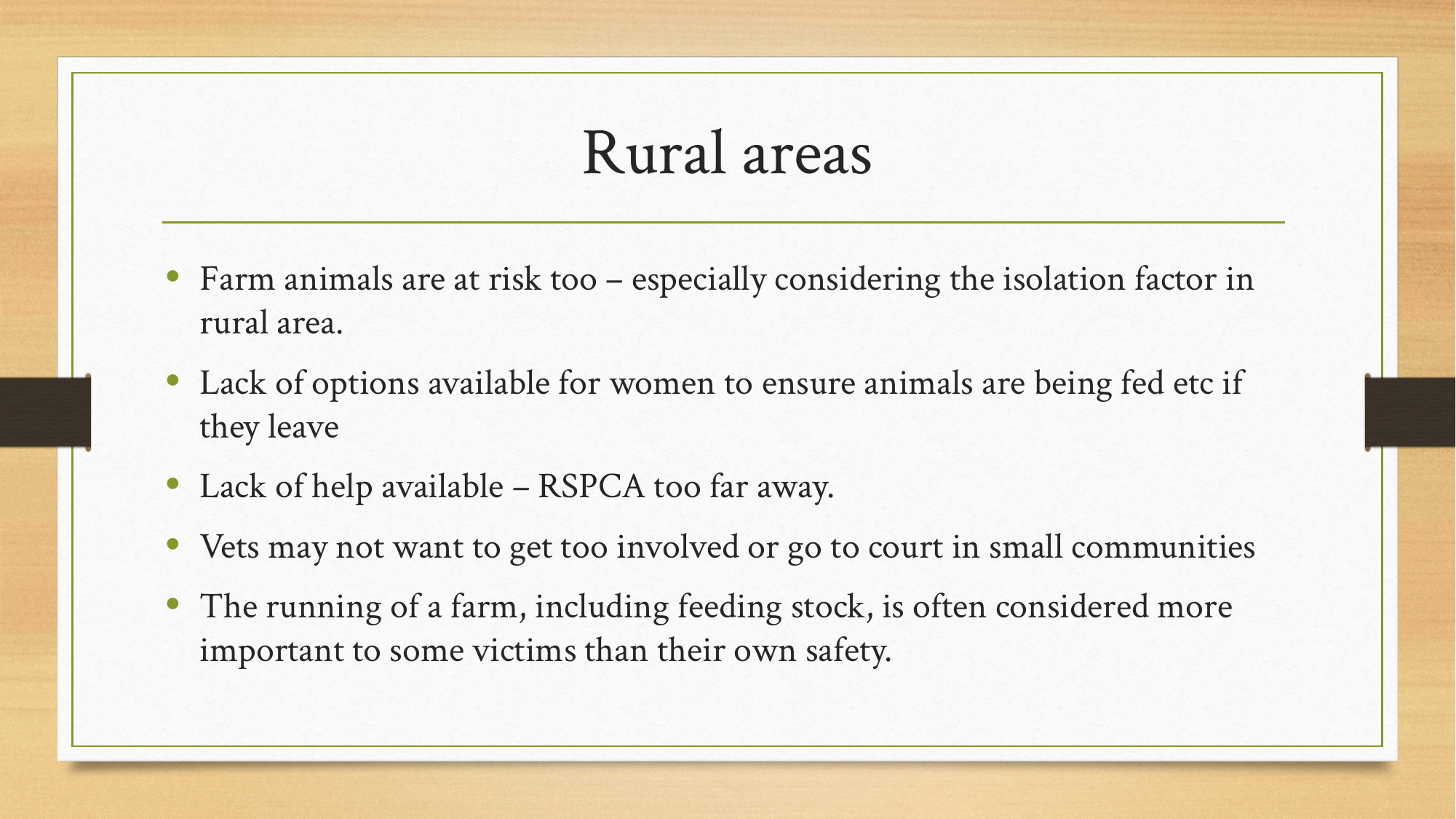

# Rural areas
Farm animals are at risk too – especially considering the isolation factor in rural area.
Lack of options available for women to ensure animals are being fed etc if they leave
Lack of help available – RSPCA too far away.
Vets may not want to get too involved or go to court in small communities
The running of a farm, including feeding stock, is often considered more important to some victims than their own safety.